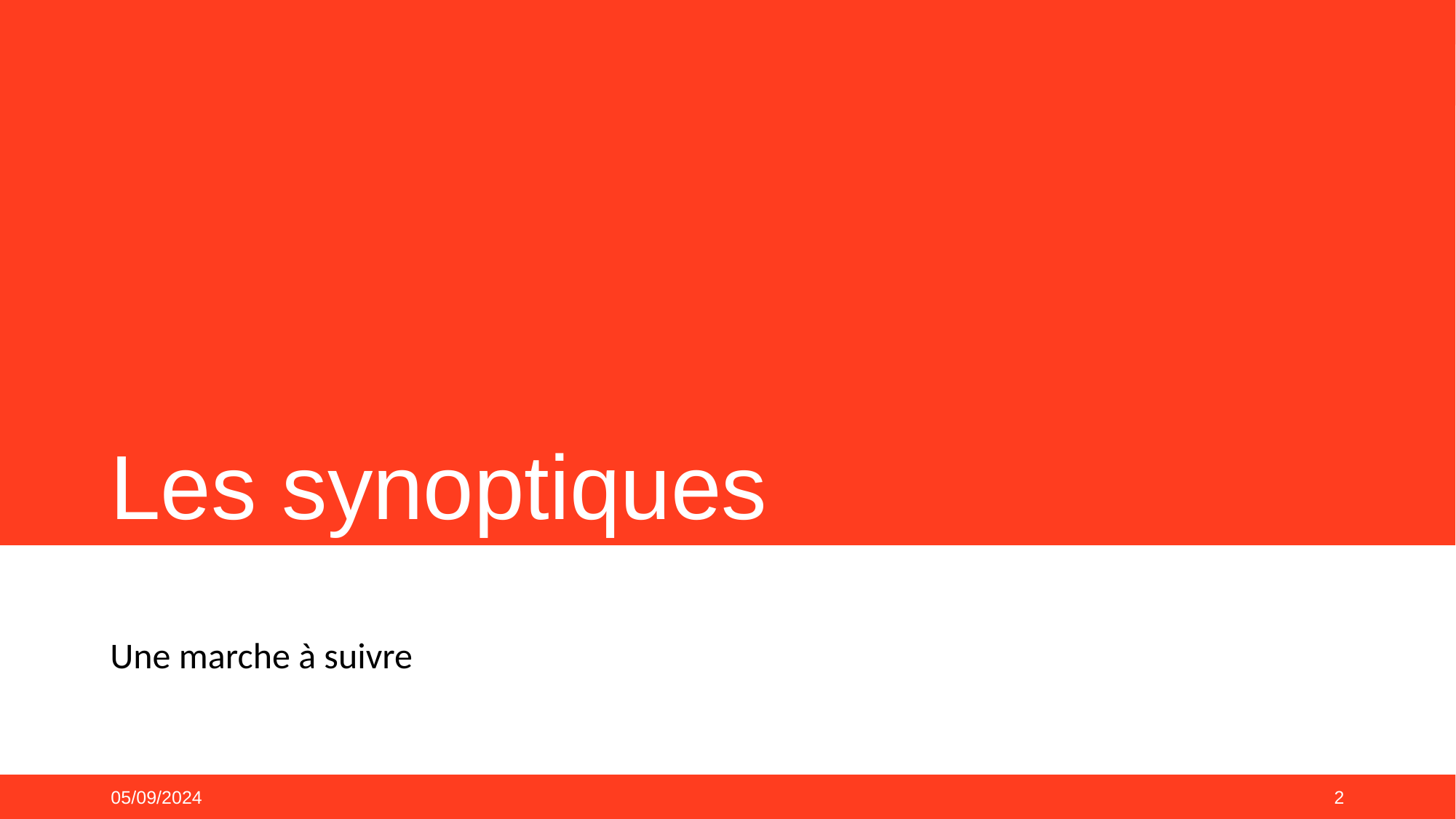

# Les synoptiques
Une marche à suivre
05/09/2024

2